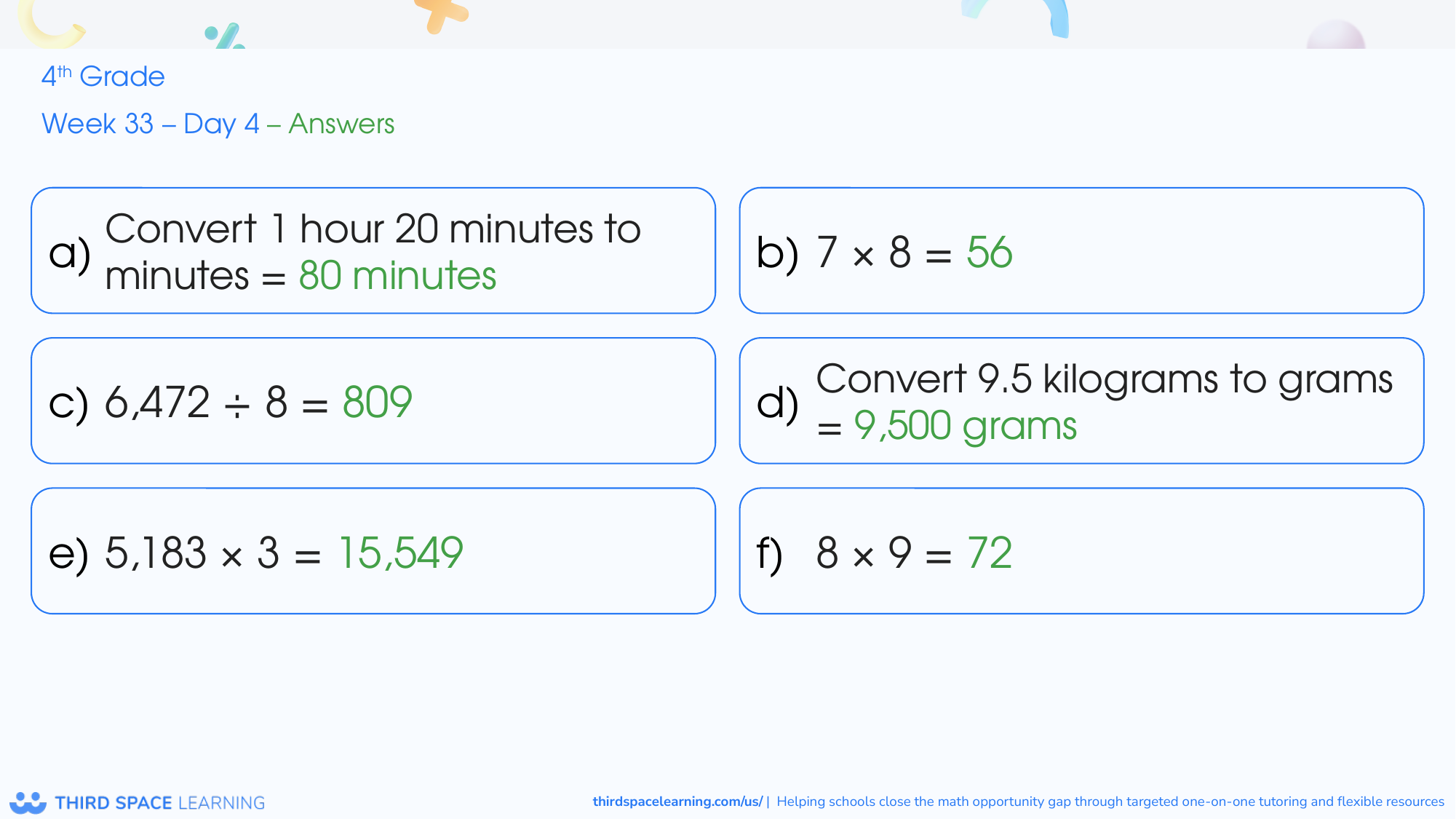

4th Grade
Week 33 – Day 4 – Answers
Convert 1 hour 20 minutes to minutes = 80 minutes
7 × 8 = 56
6,472 ÷ 8 = 809
Convert 9.5 kilograms to grams = 9,500 grams
5,183 × 3 = 15,549
8 × 9 = 72